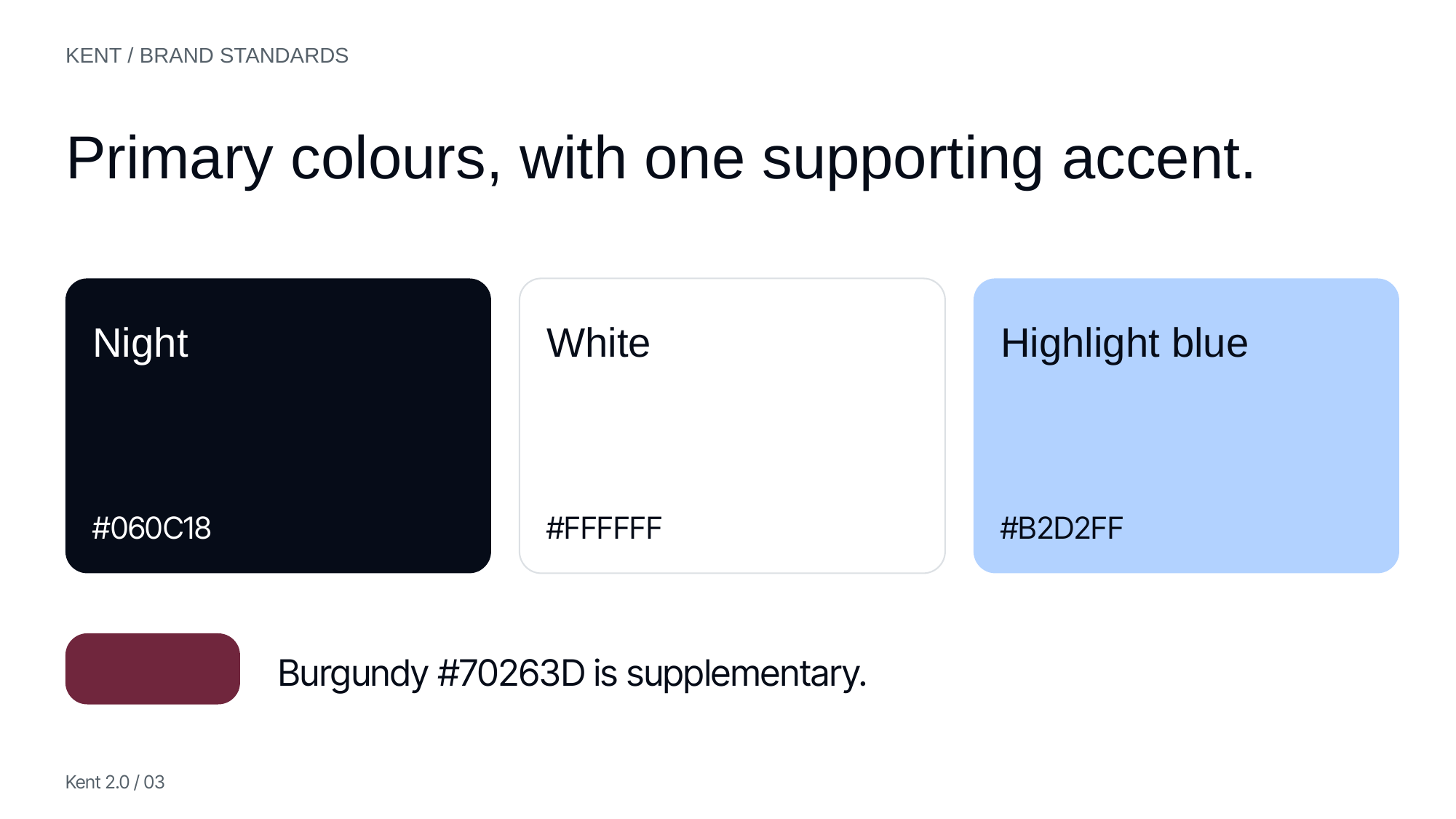

KENT / BRAND STANDARDS
Primary colours, with one supporting accent.

Night
White
Highlight blue
#060C18
#FFFFFF
#B2D2FF

Burgundy #70263D is supplementary.
Kent 2.0 / 03